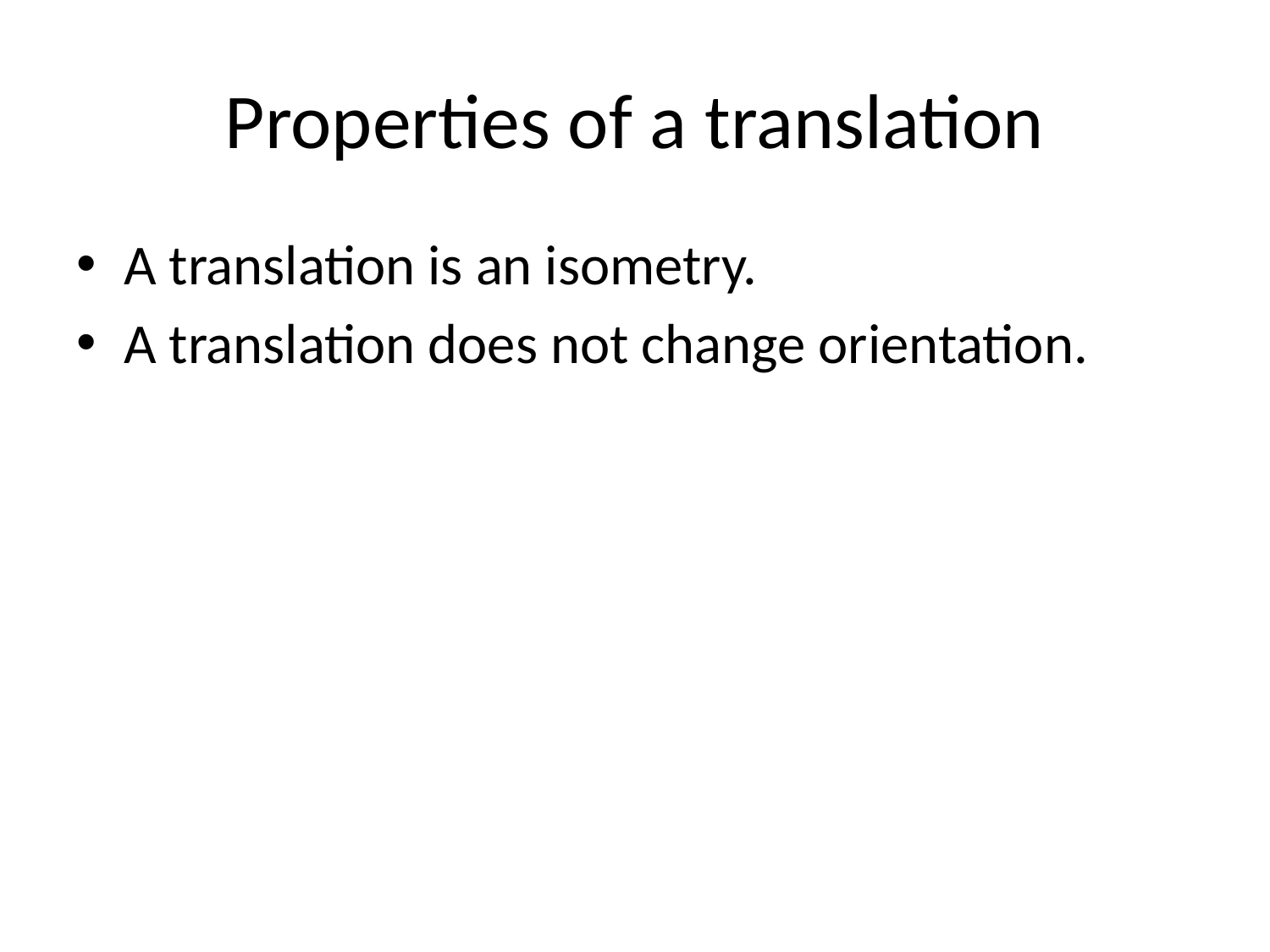

# Properties of a translation
A translation is an isometry.
A translation does not change orientation.